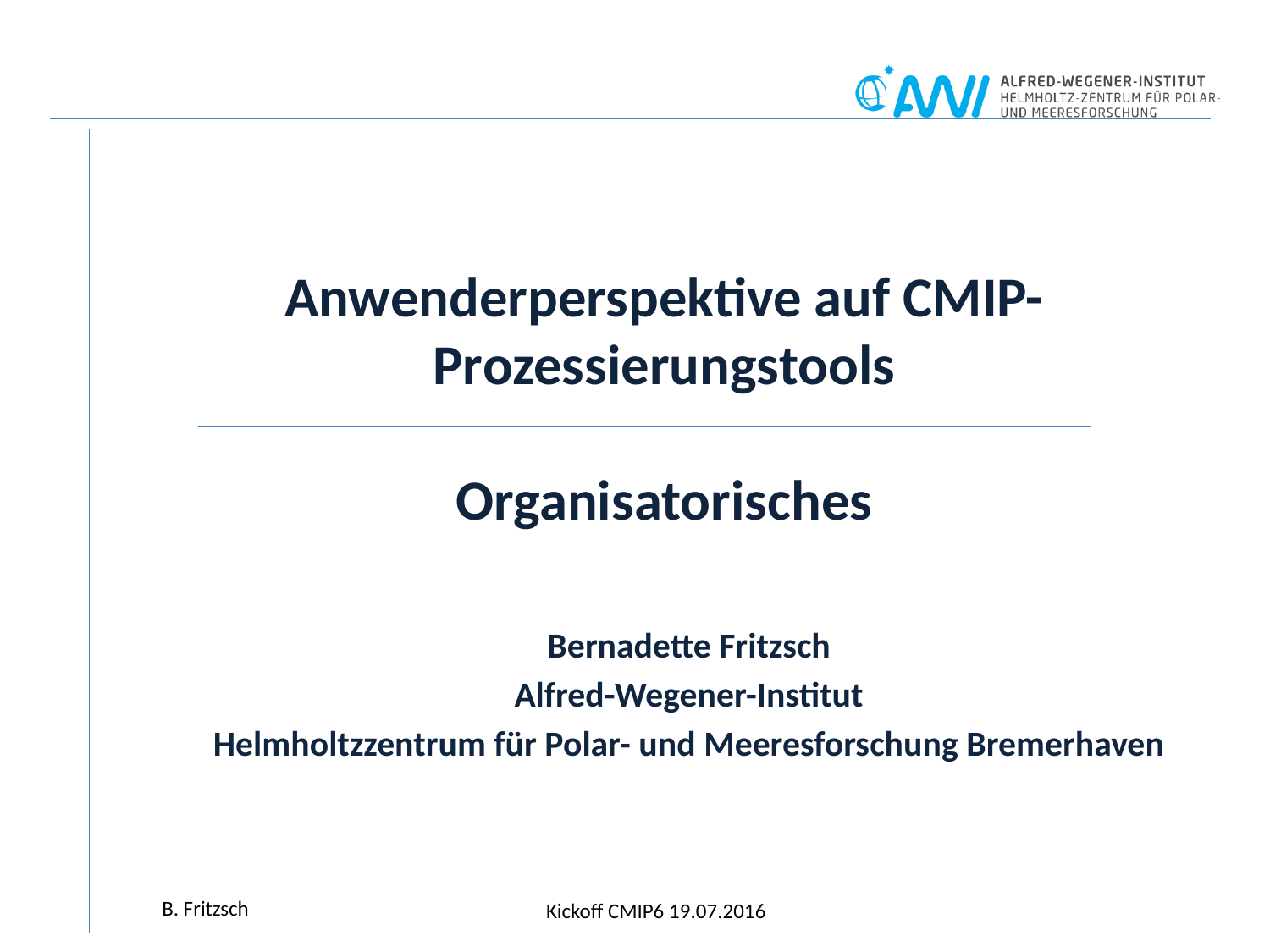

# Anwenderperspektive auf CMIP-Prozessierungstools Organisatorisches
Bernadette Fritzsch
Alfred-Wegener-Institut
Helmholtzzentrum für Polar- und Meeresforschung Bremerhaven